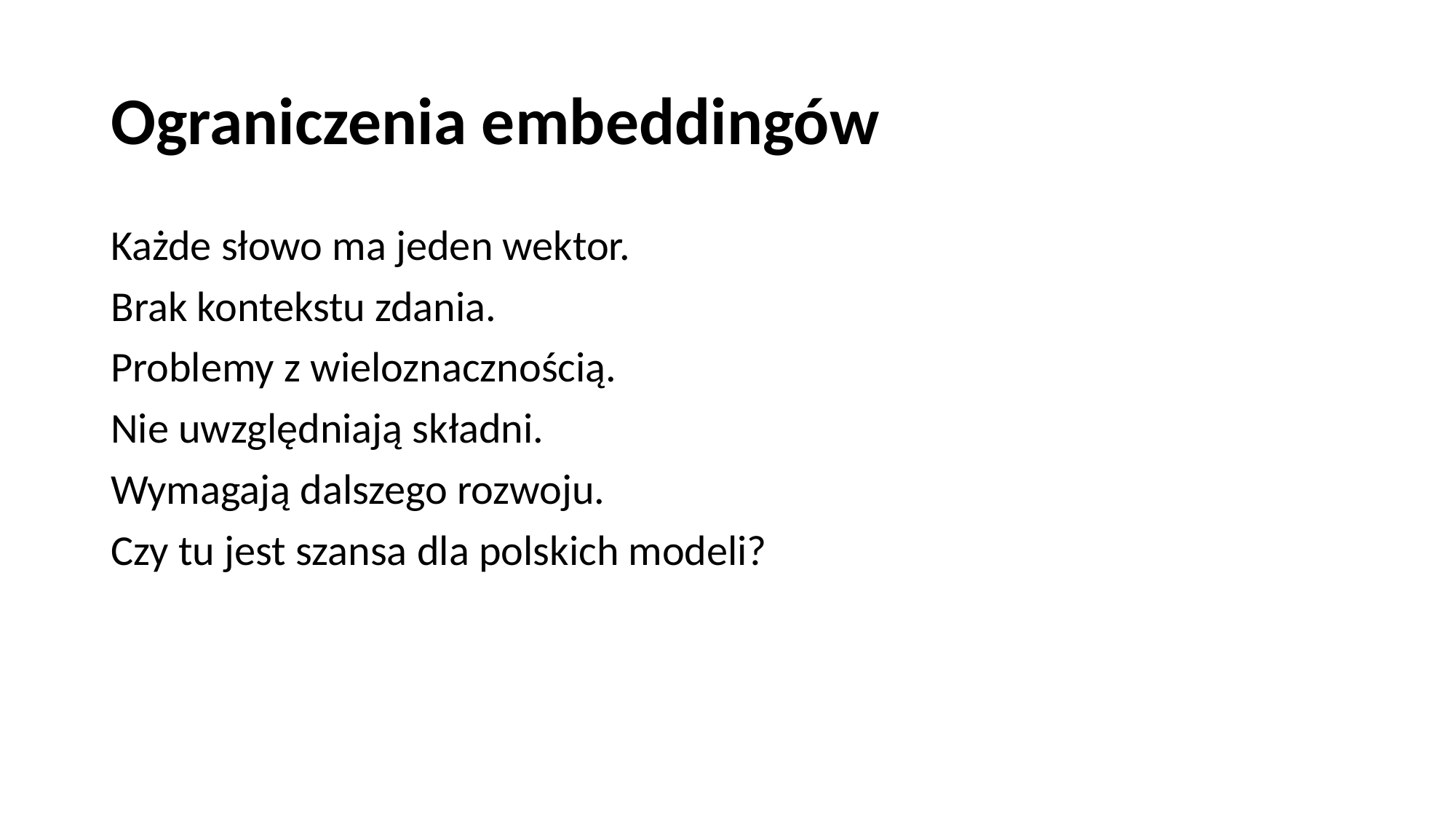

# Ograniczenia embeddingów
Każde słowo ma jeden wektor.
Brak kontekstu zdania.
Problemy z wieloznacznością.
Nie uwzględniają składni.
Wymagają dalszego rozwoju.
Czy tu jest szansa dla polskich modeli?